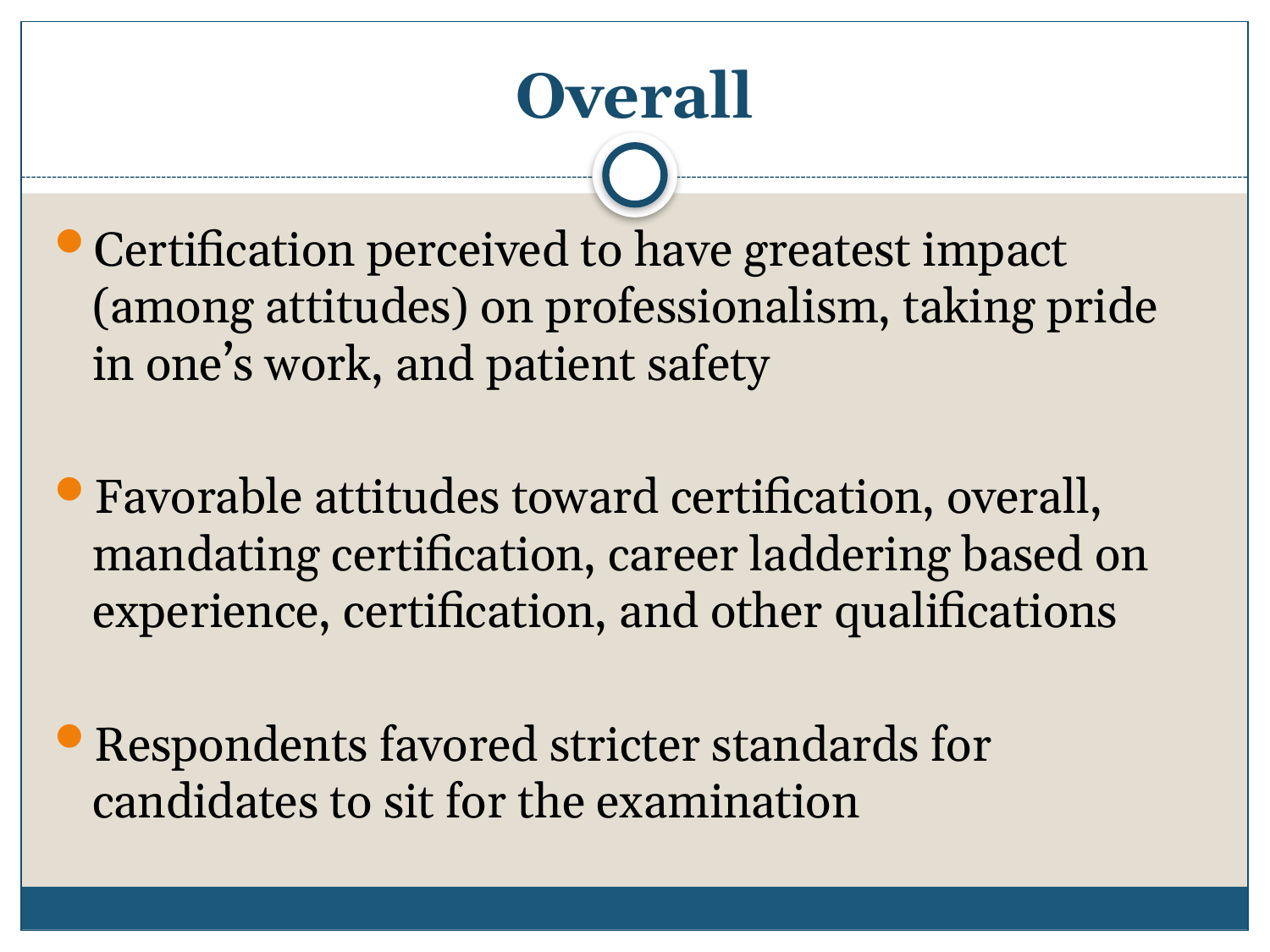

# Overall
Certification perceived to have greatest impact (among attitudes) on professionalism, taking pride in one’s work, and patient safety

Favorable attitudes toward certification, overall, mandating certification, career laddering based on experience, certification, and other qualifications

Respondents favored stricter standards for candidates to sit for the examination